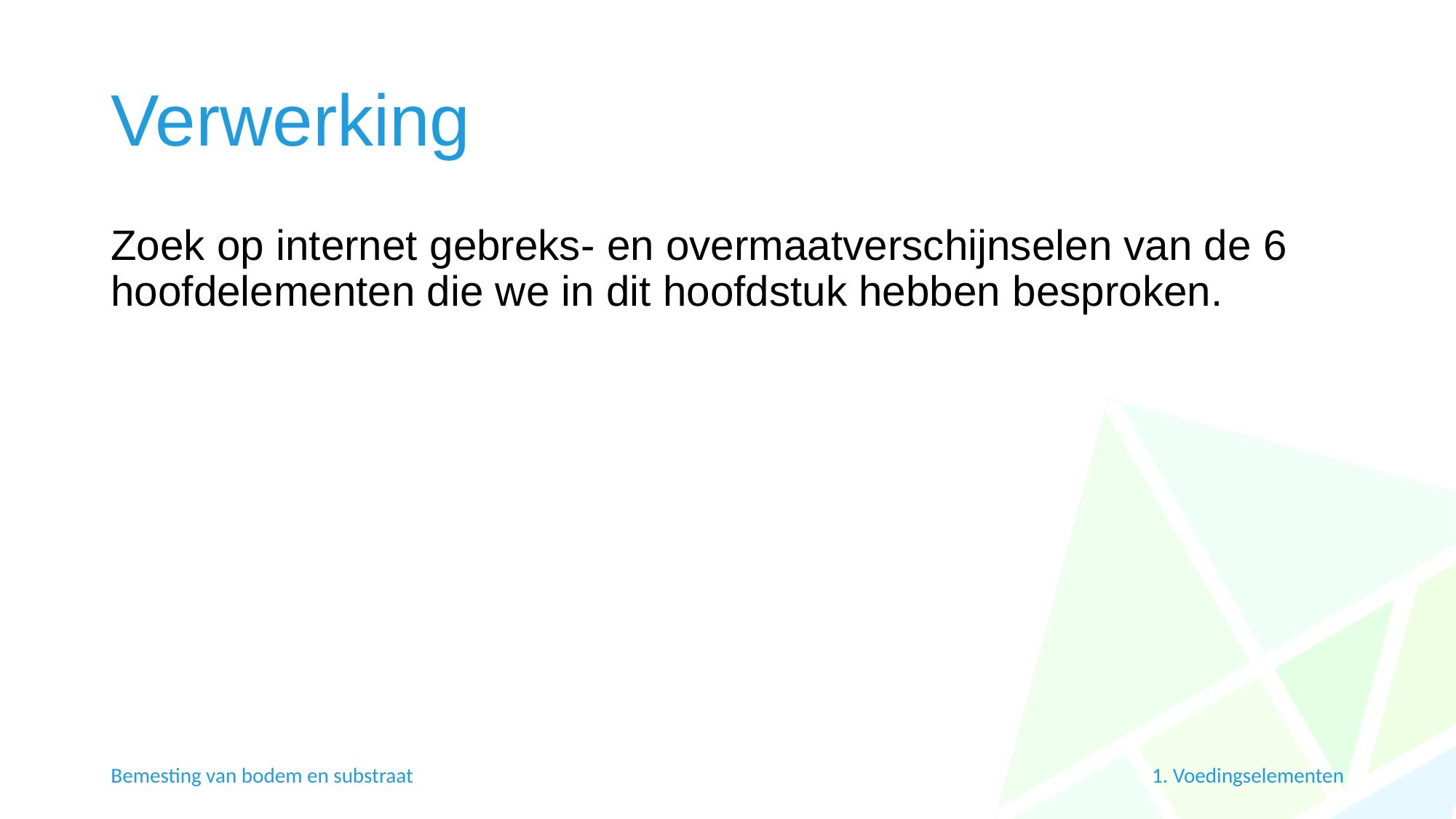

# Verwerking
Zoek op internet gebreks- en overmaatverschijnselen van de 6 hoofdelementen die we in dit hoofdstuk hebben besproken.
Bemesting van bodem en substraat

1. Voedingselementen